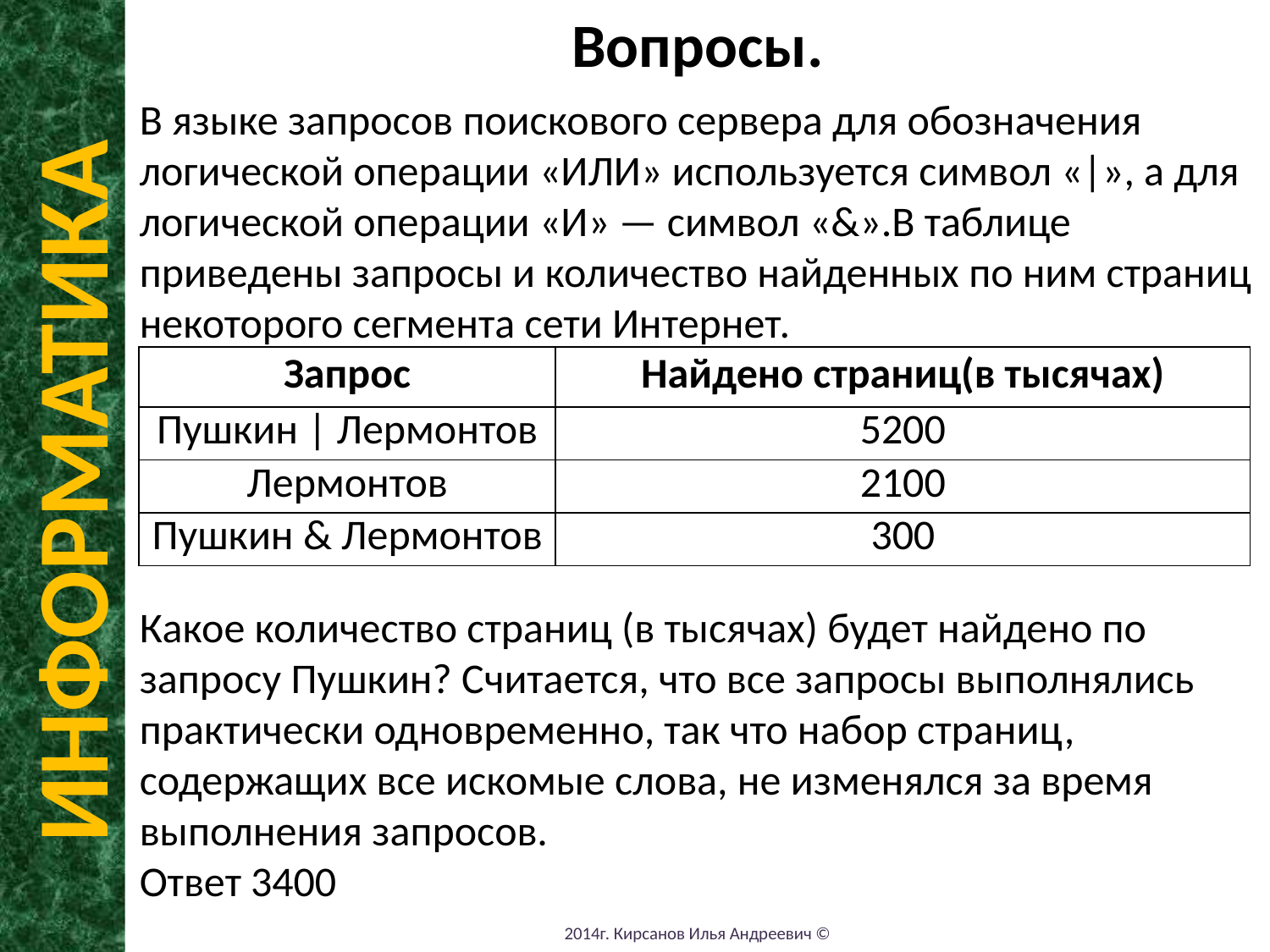

Вопросы.

В языке запросов поискового сервера для обозначения логической операции «ИЛИ» используется символ «|», а для логической операции «И» — символ «&».В таблице приведены запросы и количество найденных по ним страниц некоторого сегмента сети Интернет.

Какое количество страниц (в тысячах) будет найдено по запросу Пушкин? Считается, что все запросы выполнялись практически одновременно, так что набор страниц, содержащих все искомые слова, не изменялся за время выполнения запросов.
Ответ 3400

| Запрос | Найдено страниц(в тысячах) |
| --- | --- |
| Пушкин | Лермонтов | 5200 |
| Лермонтов | 2100 |
| Пушкин & Лермонтов | 300 |
ИНФОРМАТИКА
2014г. Кирсанов Илья Андреевич ©